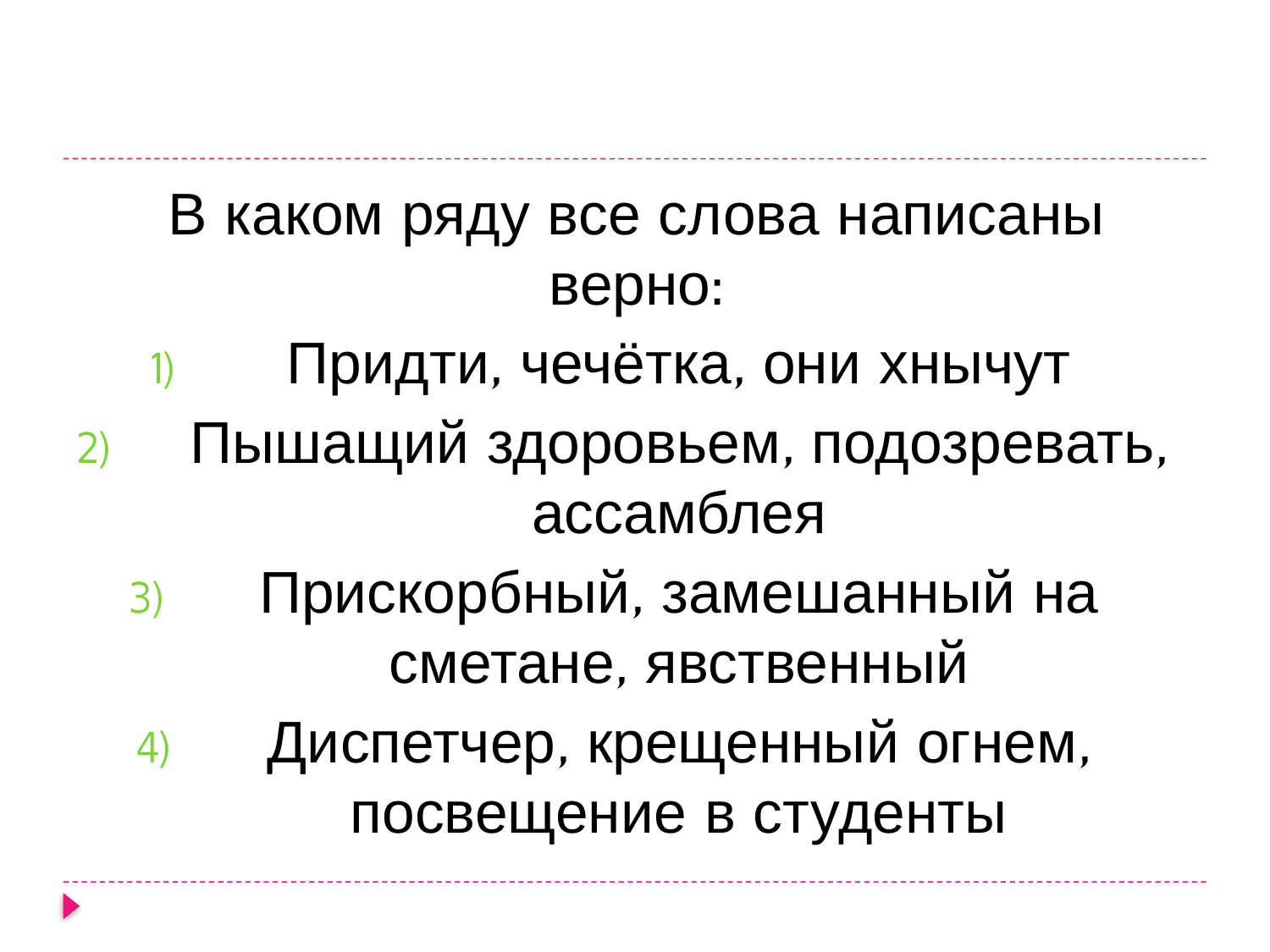

В каком ряду все слова написаны верно:
Придти, чечётка, они хнычут
Пышащий здоровьем, подозревать, ассамблея
Прискорбный, замешанный на сметане, явственный
Диспетчер, крещенный огнем, посвещение в студенты